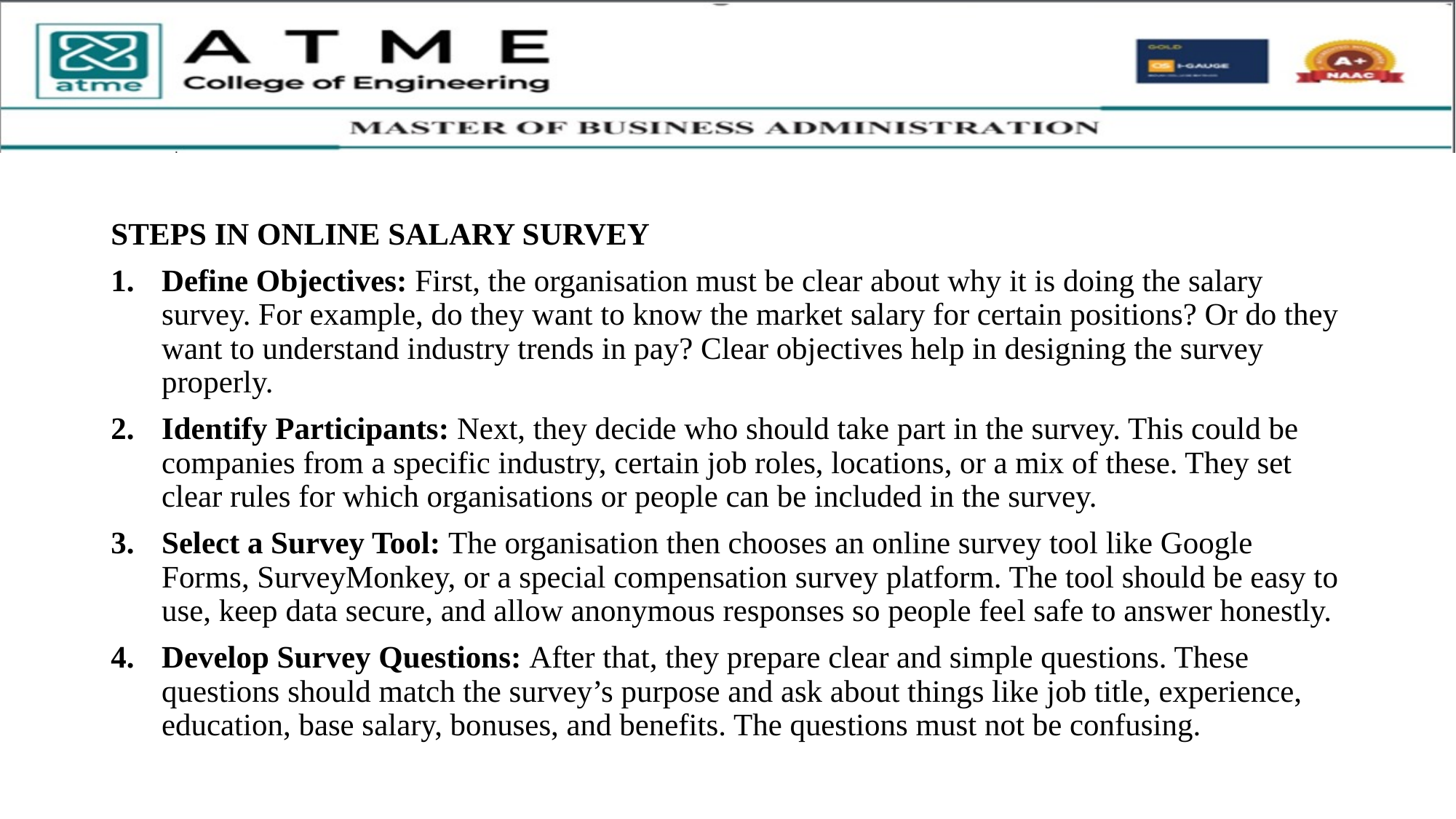

STEPS IN ONLINE SALARY SURVEY
Define Objectives: First, the organisation must be clear about why it is doing the salary survey. For example, do they want to know the market salary for certain positions? Or do they want to understand industry trends in pay? Clear objectives help in designing the survey properly.
Identify Participants: Next, they decide who should take part in the survey. This could be companies from a specific industry, certain job roles, locations, or a mix of these. They set clear rules for which organisations or people can be included in the survey.
Select a Survey Tool: The organisation then chooses an online survey tool like Google Forms, SurveyMonkey, or a special compensation survey platform. The tool should be easy to use, keep data secure, and allow anonymous responses so people feel safe to answer honestly.
Develop Survey Questions: After that, they prepare clear and simple questions. These questions should match the survey’s purpose and ask about things like job title, experience, education, base salary, bonuses, and benefits. The questions must not be confusing.